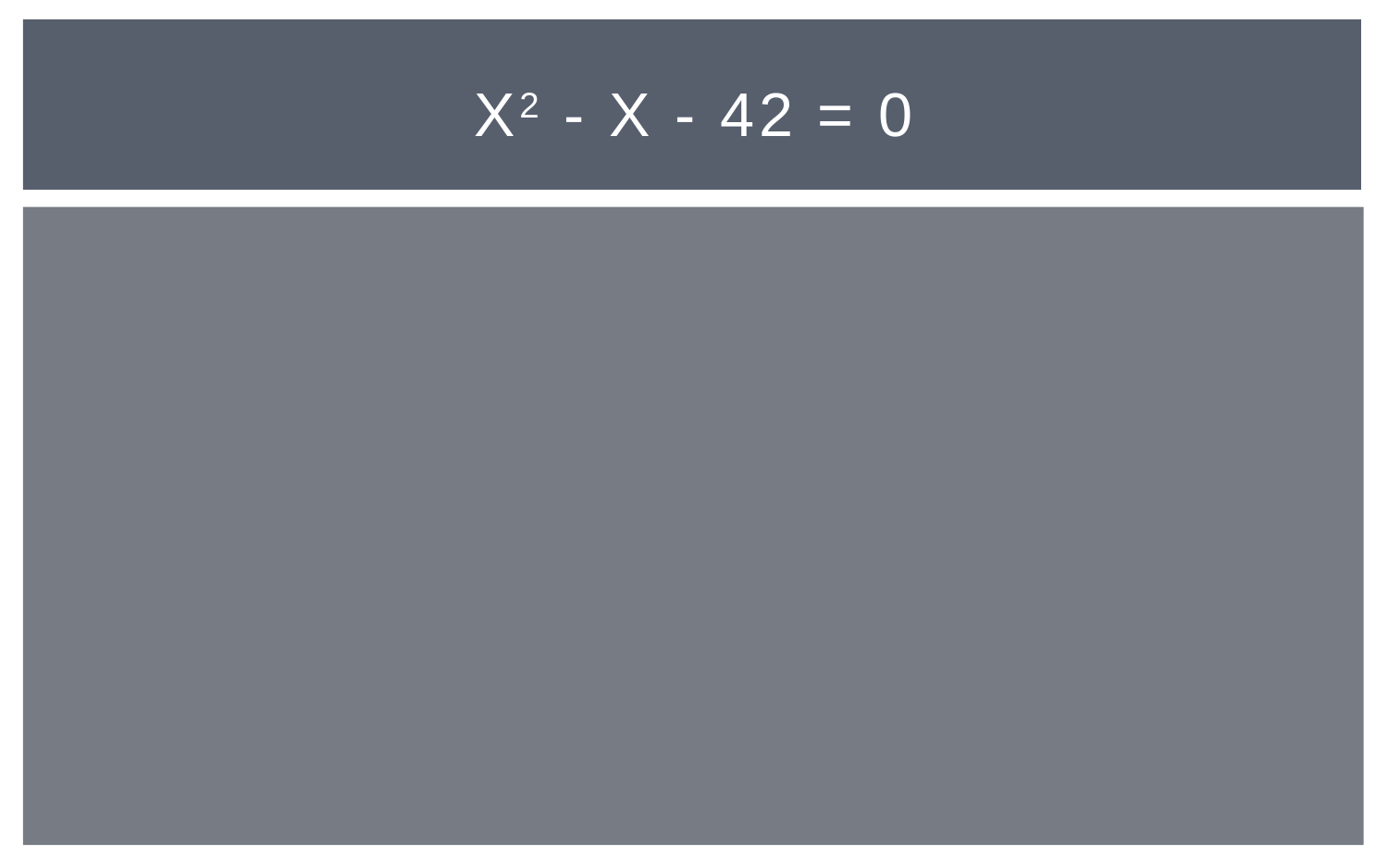

# x2 - x - 42 = 0